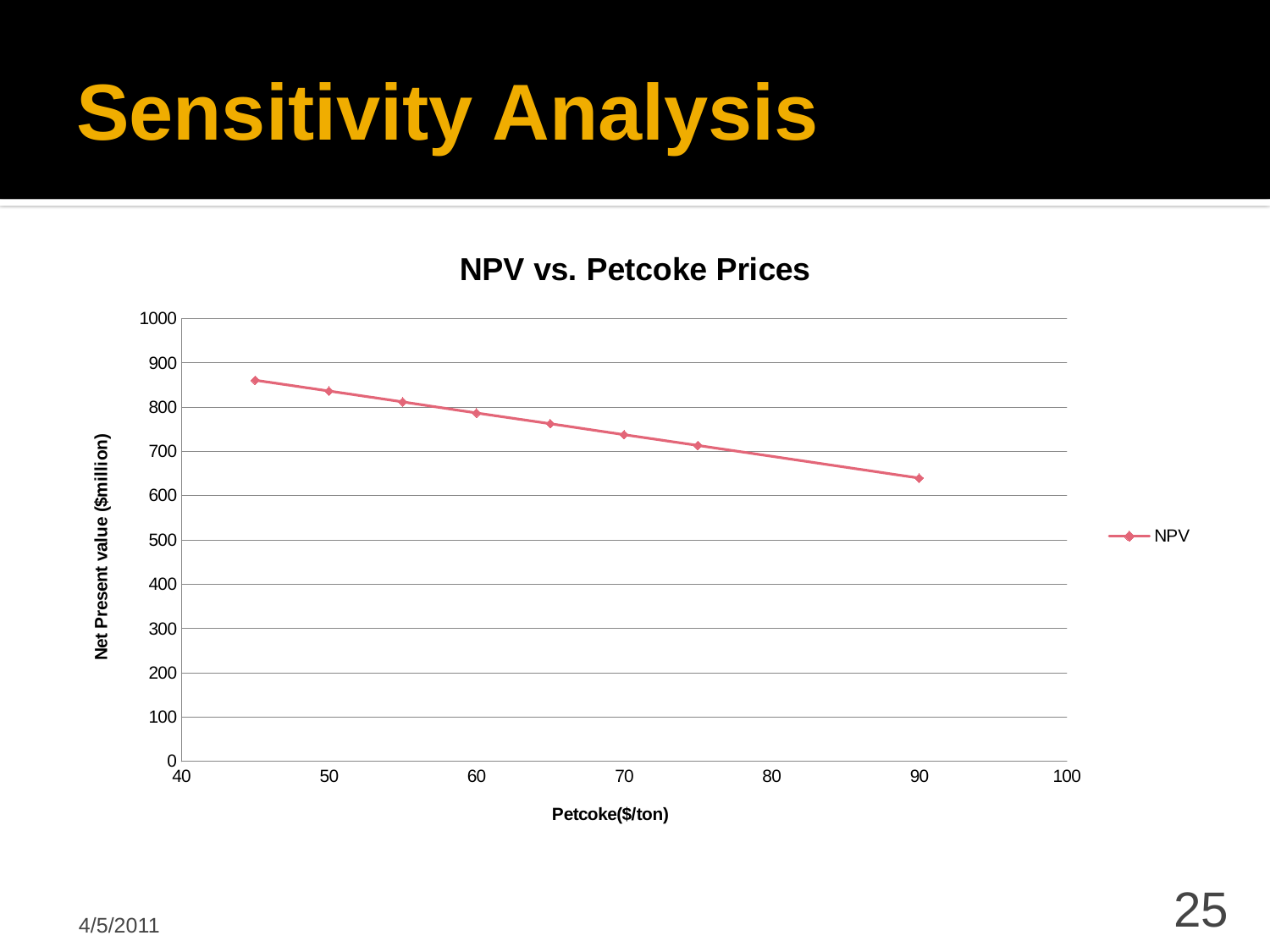

# Sensitivity Analysis

### Chart: NPV vs. Petcoke Prices

| Category |  |
|---|---|
4/5/2011
25